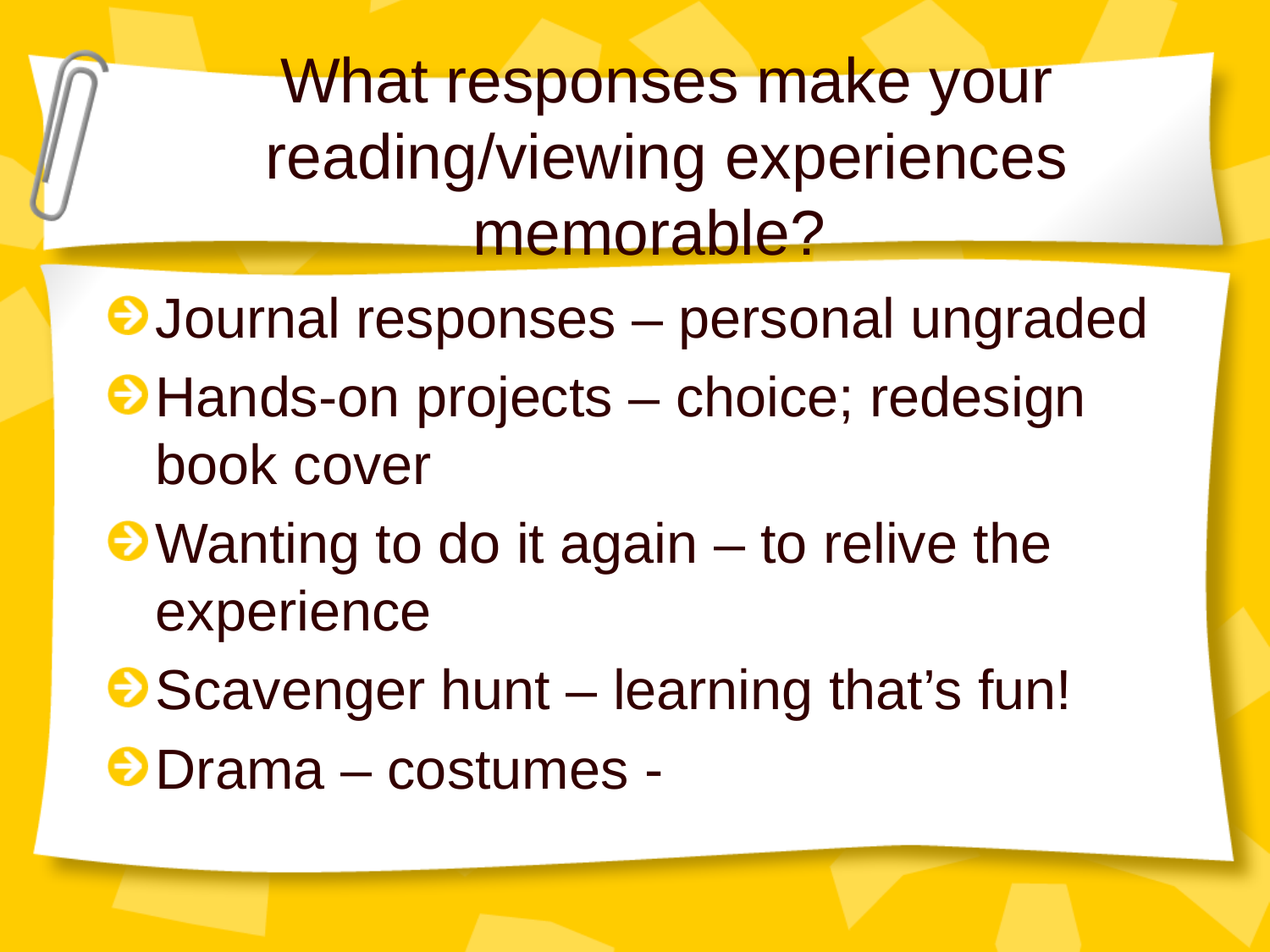

# What responses make your reading/viewing experiences memorable?
Journal responses – personal ungraded
Hands-on projects – choice; redesign book cover
Wanting to do it again – to relive the experience
Scavenger hunt – learning that’s fun!
Drama – costumes -